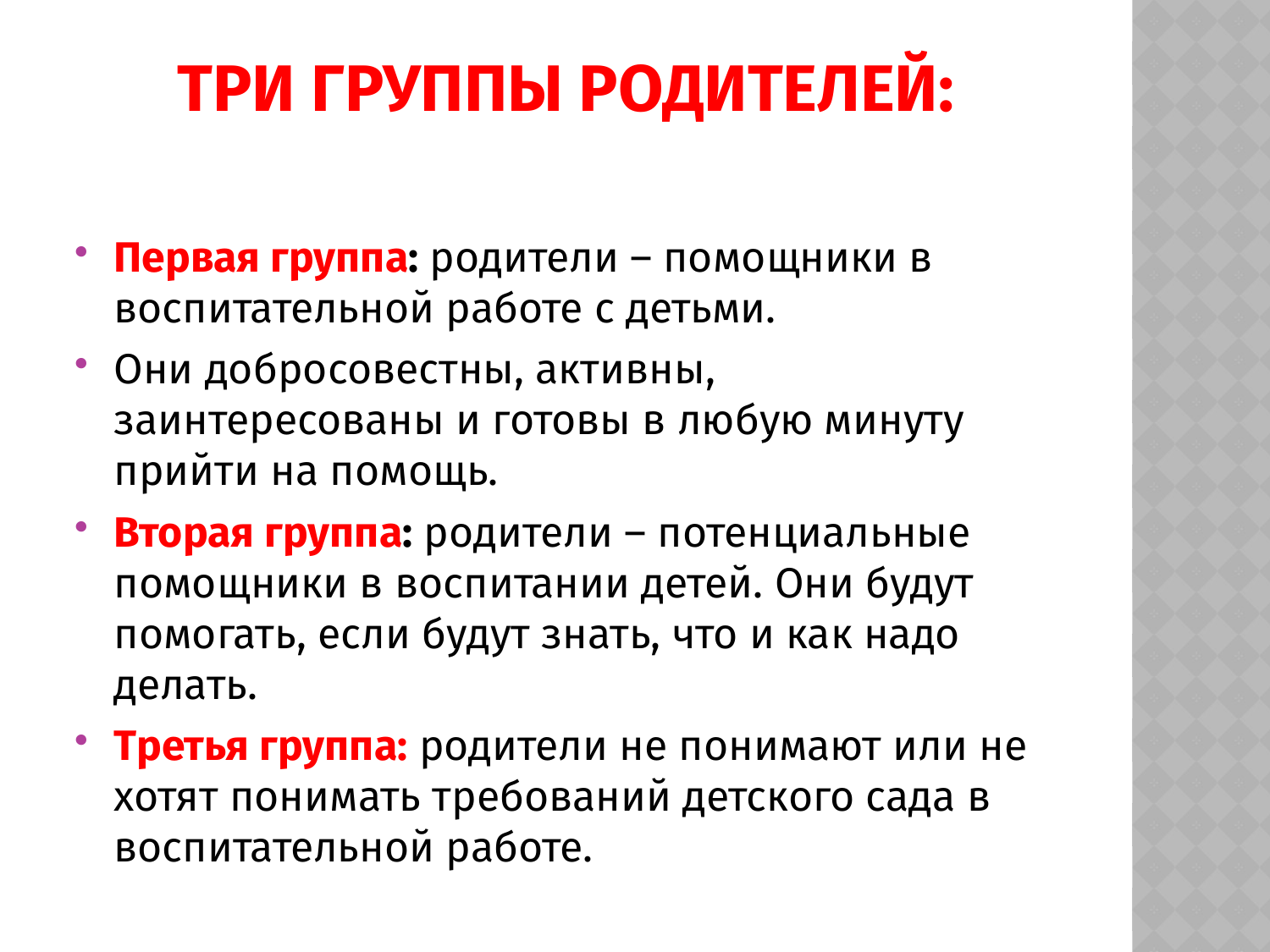

# три группы родителей:
Первая группа: родители – помощники в воспитательной работе с детьми.
Они добросовестны, активны, заинтересованы и готовы в любую минуту прийти на помощь.
Вторая группа: родители – потенциальные помощники в воспитании детей. Они будут помогать, если будут знать, что и как надо делать.
Третья группа: родители не понимают или не хотят понимать требований детского сада в воспитательной работе.